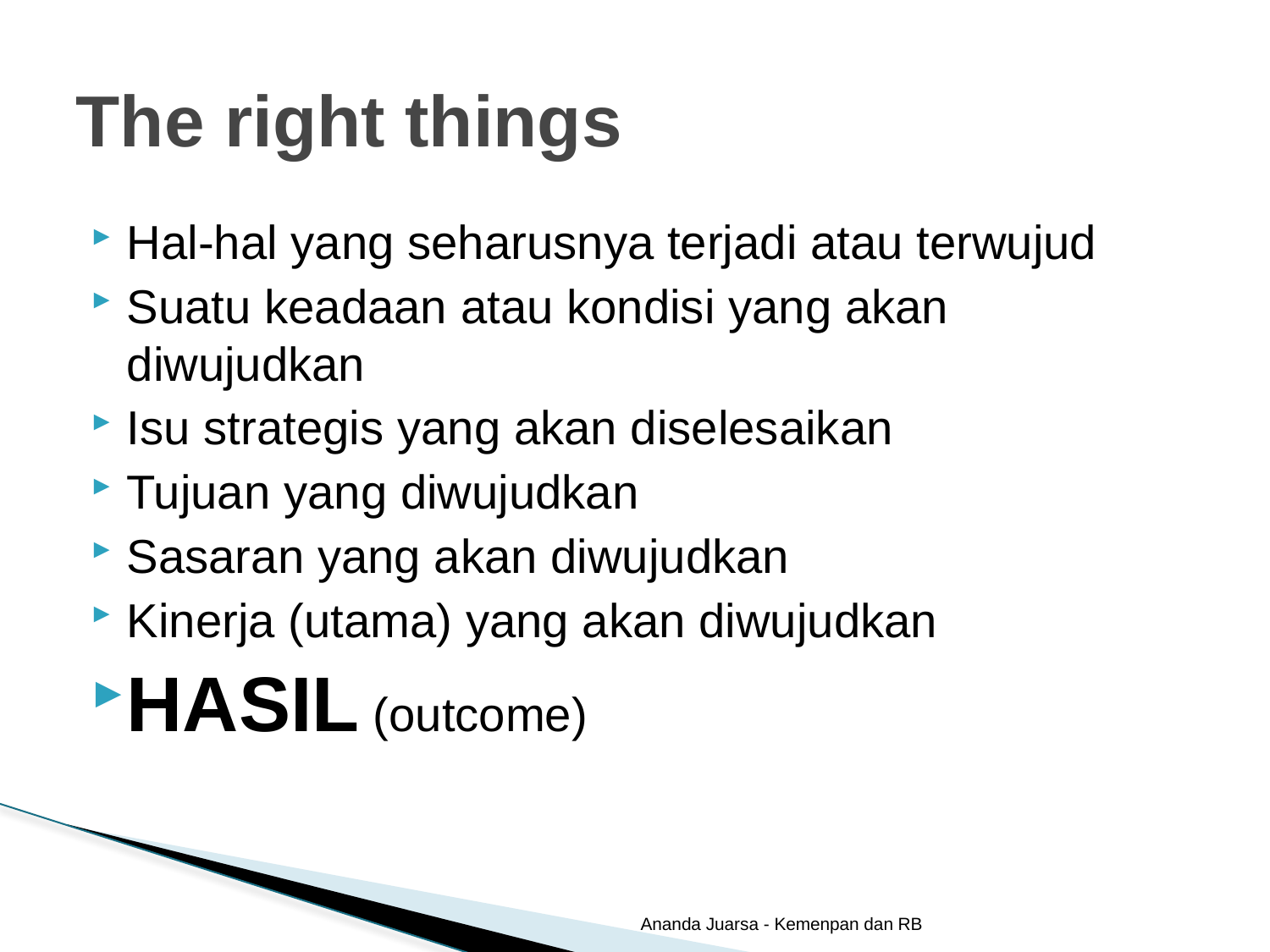

# The right things
Hal-hal yang seharusnya terjadi atau terwujud
Suatu keadaan atau kondisi yang akan diwujudkan
Isu strategis yang akan diselesaikan
Tujuan yang diwujudkan
Sasaran yang akan diwujudkan
Kinerja (utama) yang akan diwujudkan
HASIL (outcome)
Ananda Juarsa - Kemenpan dan RB